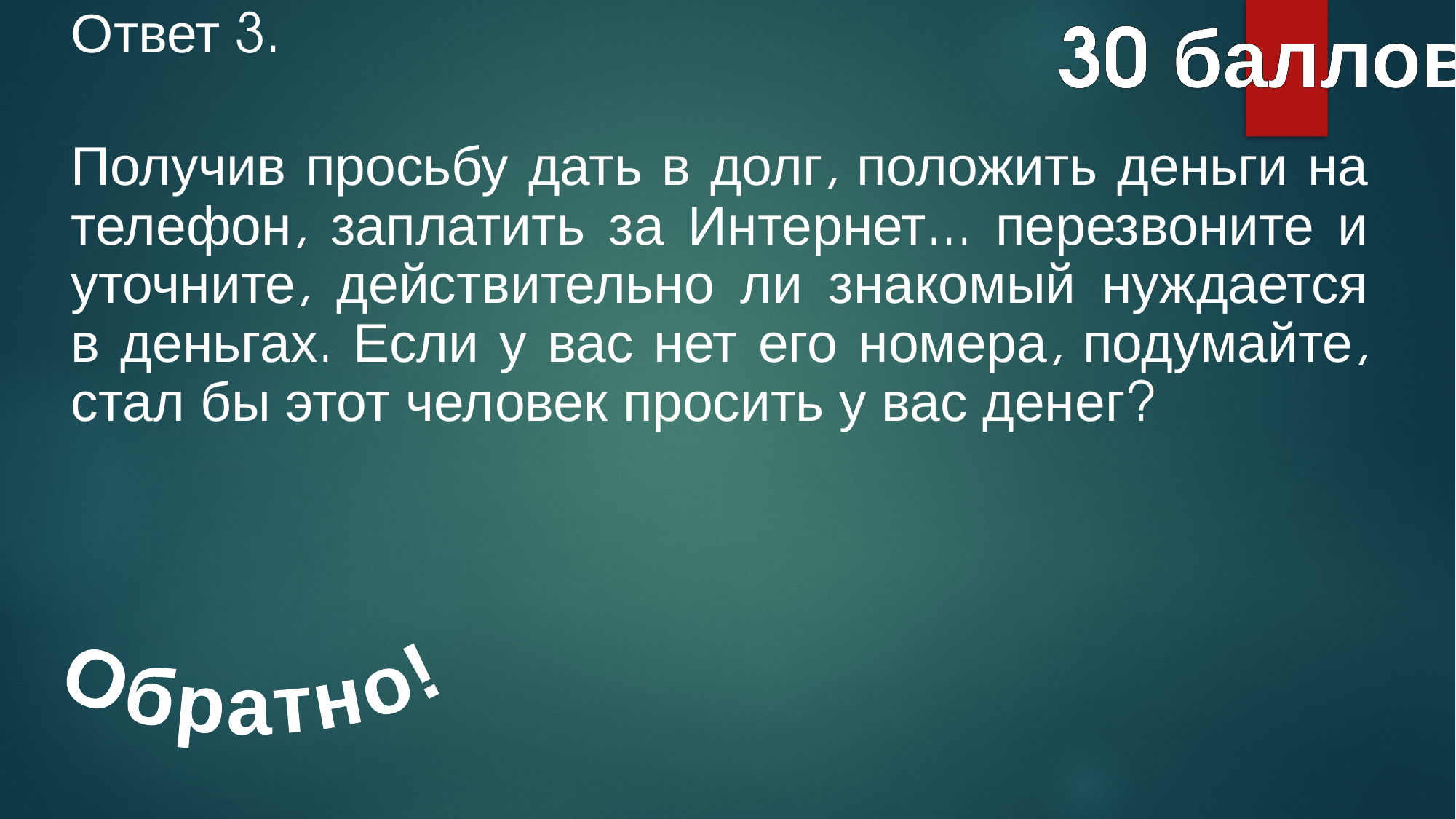

30 баллов
Ответ 3.
Получив просьбу дать в долг, положить деньги на телефон, заплатить за Интернет... перезвоните и уточните, действительно ли знакомый нуждается в деньгах. Если у вас нет его номера, подумайте, стал бы этот человек просить у вас денег?
Обратно!